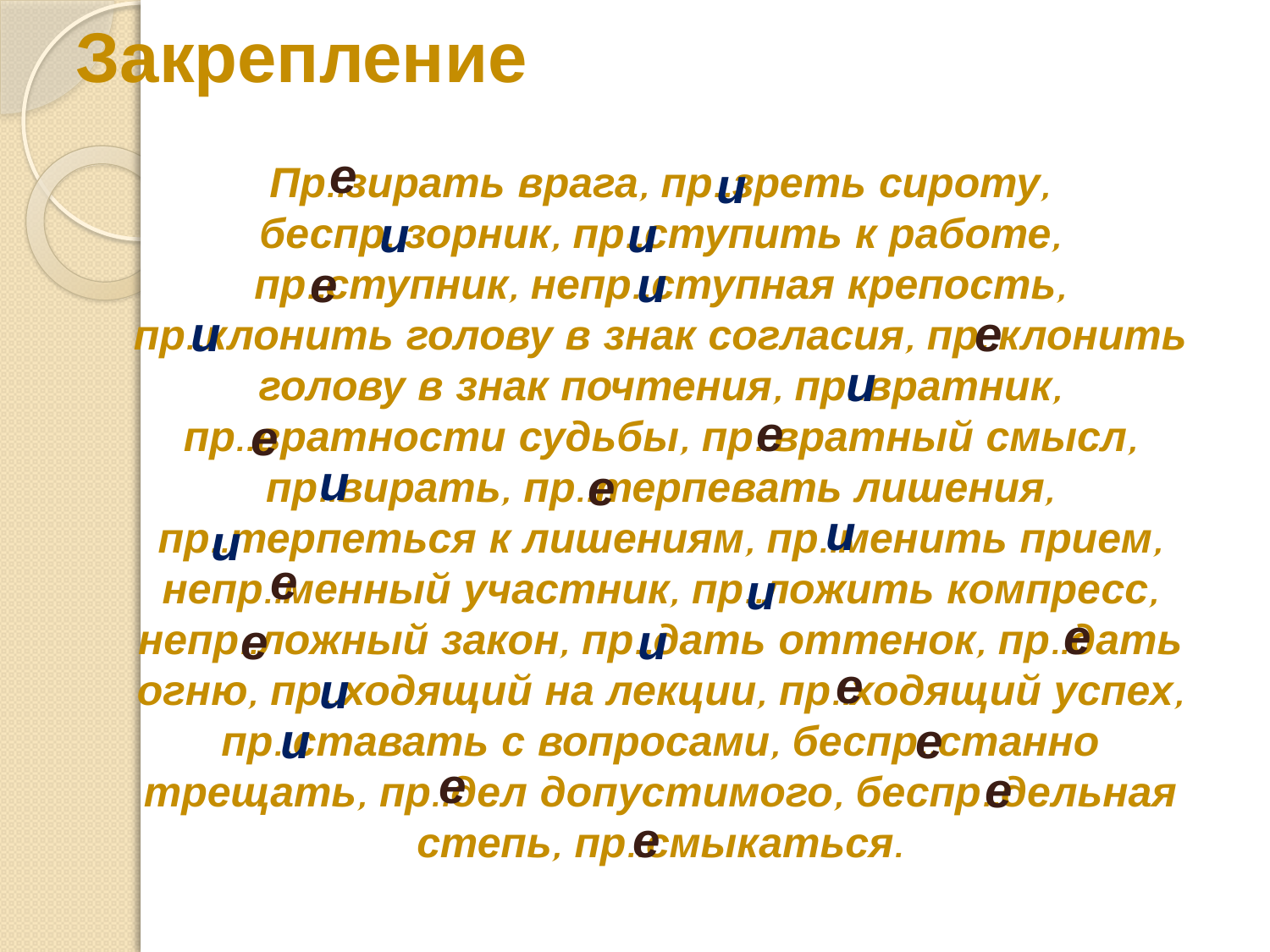

# Закрепление
е
   Пр..зирать врага, пр..зреть сироту, беспр..зорник, пр..ступить к работе, пр..ступник, непр..ступная крепость, пр..клонить голову в знак согласия, пр..клонить голову в знак почтения, пр..вратник, пр..вратности судьбы, пр..вратный смысл, пр..вирать, пр..терпевать лишения, пр..терпеться к лишениям, пр..менить прием, непр..менный участник, пр..ложить компресс, непр..ложный закон, пр..дать оттенок, пр..дать огню, пр..ходящий на лекции, пр..ходящий успех, пр..ставать с вопросами, беспр..станно трещать, пр..дел допустимого, беспр..дельная степь, пр..смыкаться.
и
и
и
е
и
и
е
и
е
е
е
и
и
и
е
и
е
е
и
и
е
и
е
е
е
е